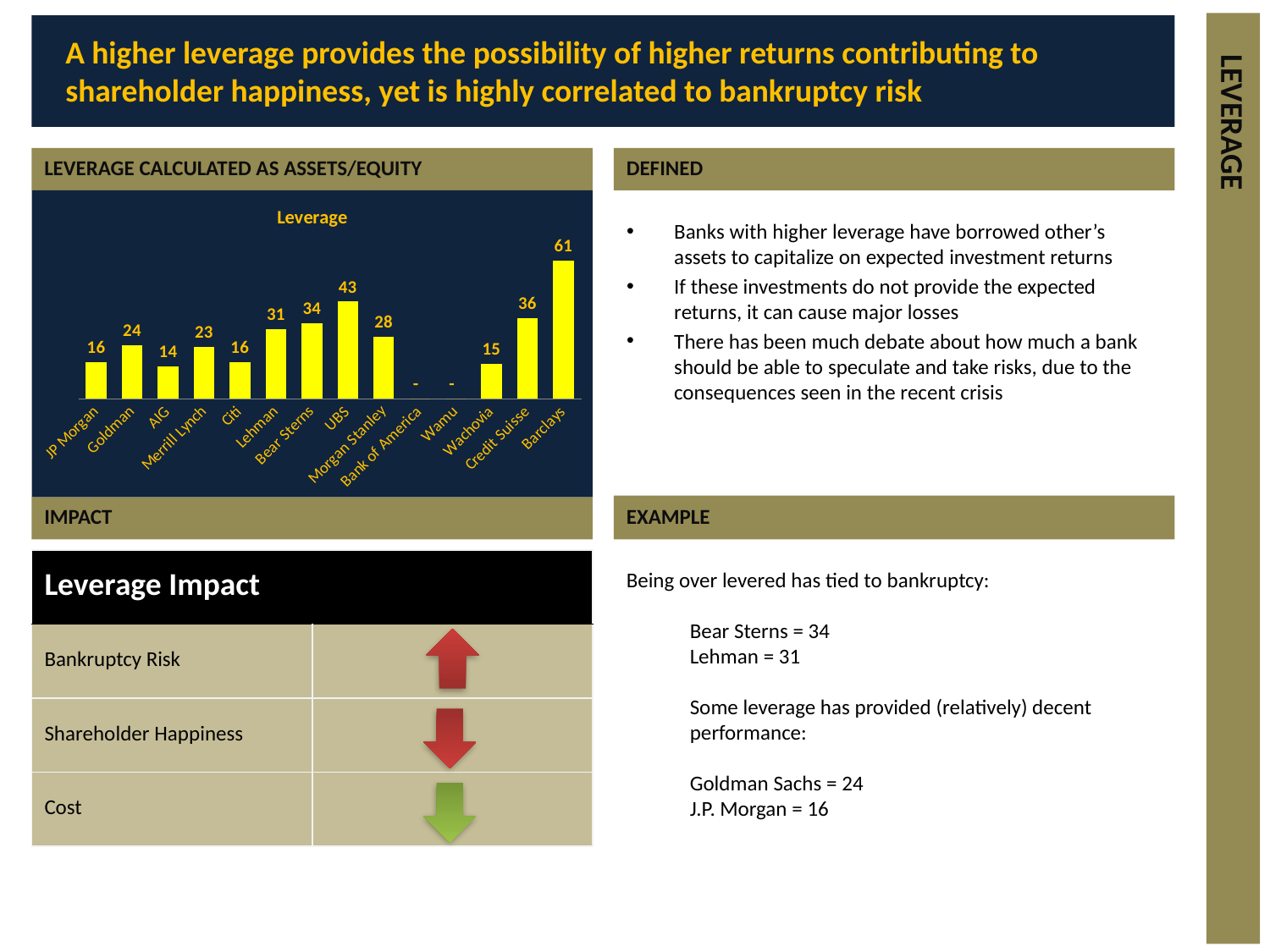

A higher leverage provides the possibility of higher returns contributing to shareholder happiness, yet is highly correlated to bankruptcy risk
LEVERAGE CALCULATED AS ASSETS/EQUITY
DEFINED

### Chart:

| Category | Leverage |
|---|---|
| JP Morgan | 16.4 |
| Goldman | 23.7 |
| AIG | 14.4 |
| Merrill Lynch | 22.8 |
| Citi | 16.3 |
| Lehman | 30.7 |
| Bear Sterns | 33.5 |
| UBS | 43.0 |
| Morgan Stanley | 27.6 |
| Bank of America | 0.0 |
| Wamu | 0.0 |
| Wachovia | 15.4 |
| Credit Suisse | 35.7 |
| Barclays | 61.3 |
Banks with higher leverage have borrowed other’s assets to capitalize on expected investment returns
If these investments do not provide the expected returns, it can cause major losses
There has been much debate about how much a bank should be able to speculate and take risks, due to the consequences seen in the recent crisis
LEVERAGE
IMPACT
EXAMPLE
| Leverage Impact |  |
| --- | --- |
| Bankruptcy Risk |  |
| Shareholder Happiness |  |
| Cost |  |
Being over levered has tied to bankruptcy:

Bear Sterns = 34
Lehman = 31

Some leverage has provided (relatively) decent performance:

Goldman Sachs = 24
J.P. Morgan = 16